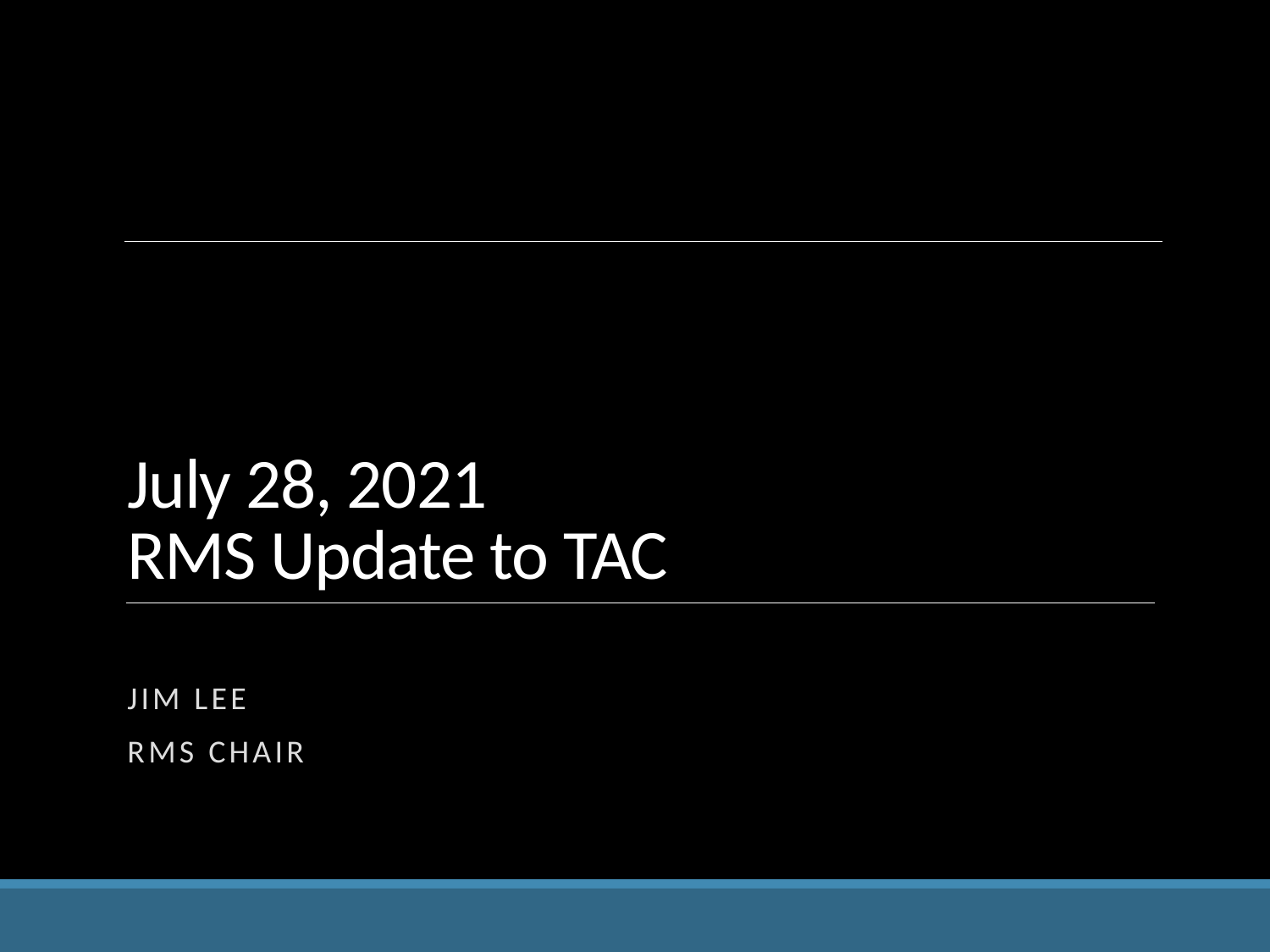

# July 28, 2021 RMS Update to TAC

Jim Lee
RMS Chair